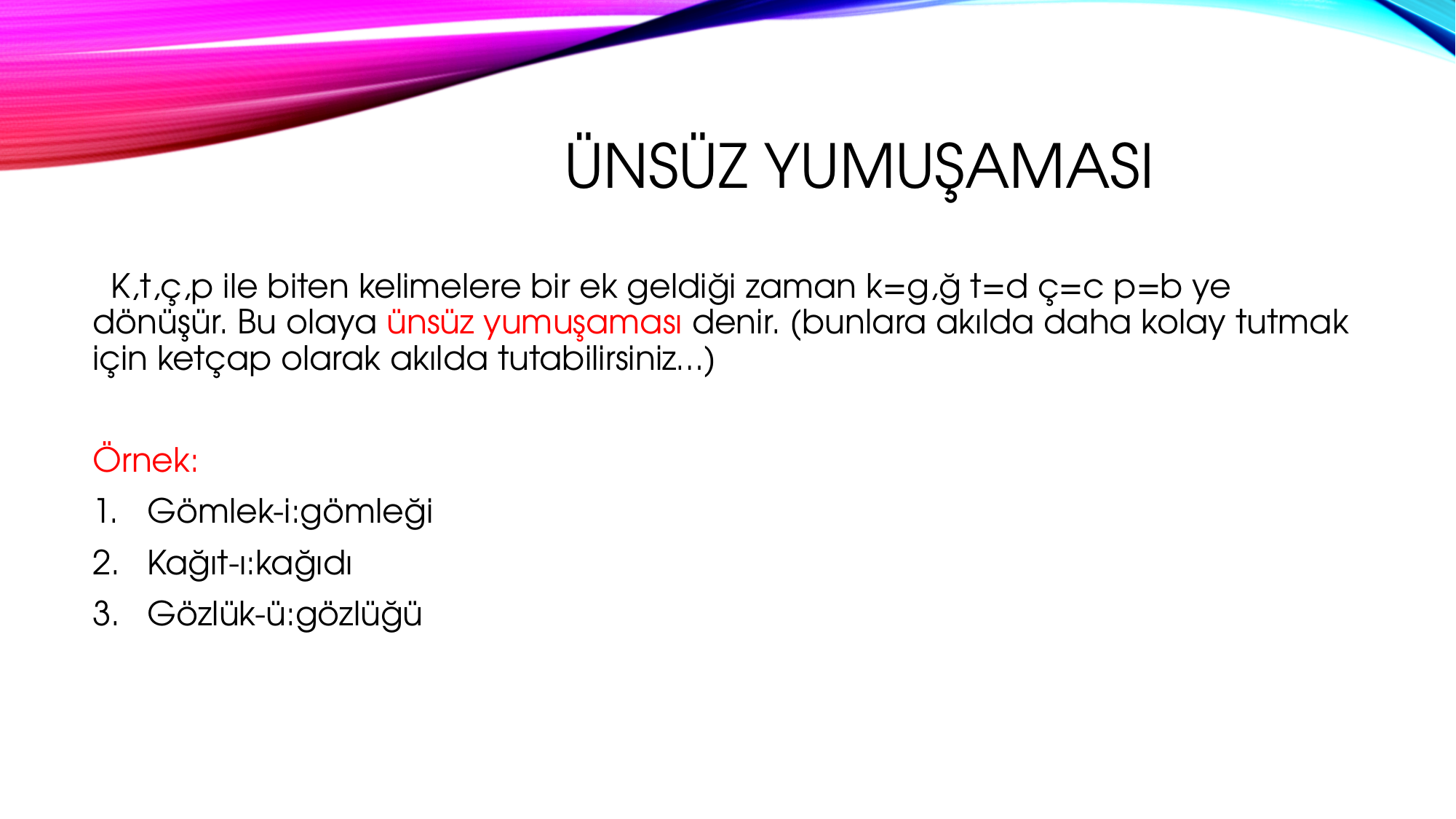

# ÜNSÜZ YUMUŞAMASI
  K,t,ç,p ile biten kelimelere bir ek geldiği zaman k=g,ğ t=d ç=c p=b ye dönüşür. Bu olaya ünsüz yumuşaması denir. (bunlara akılda daha kolay tutmak için ketçap olarak akılda tutabilirsiniz…)

Örnek:
Gömlek-i:gömleği
Kağıt-ı:kağıdı
Gözlük-ü:gözlüğü